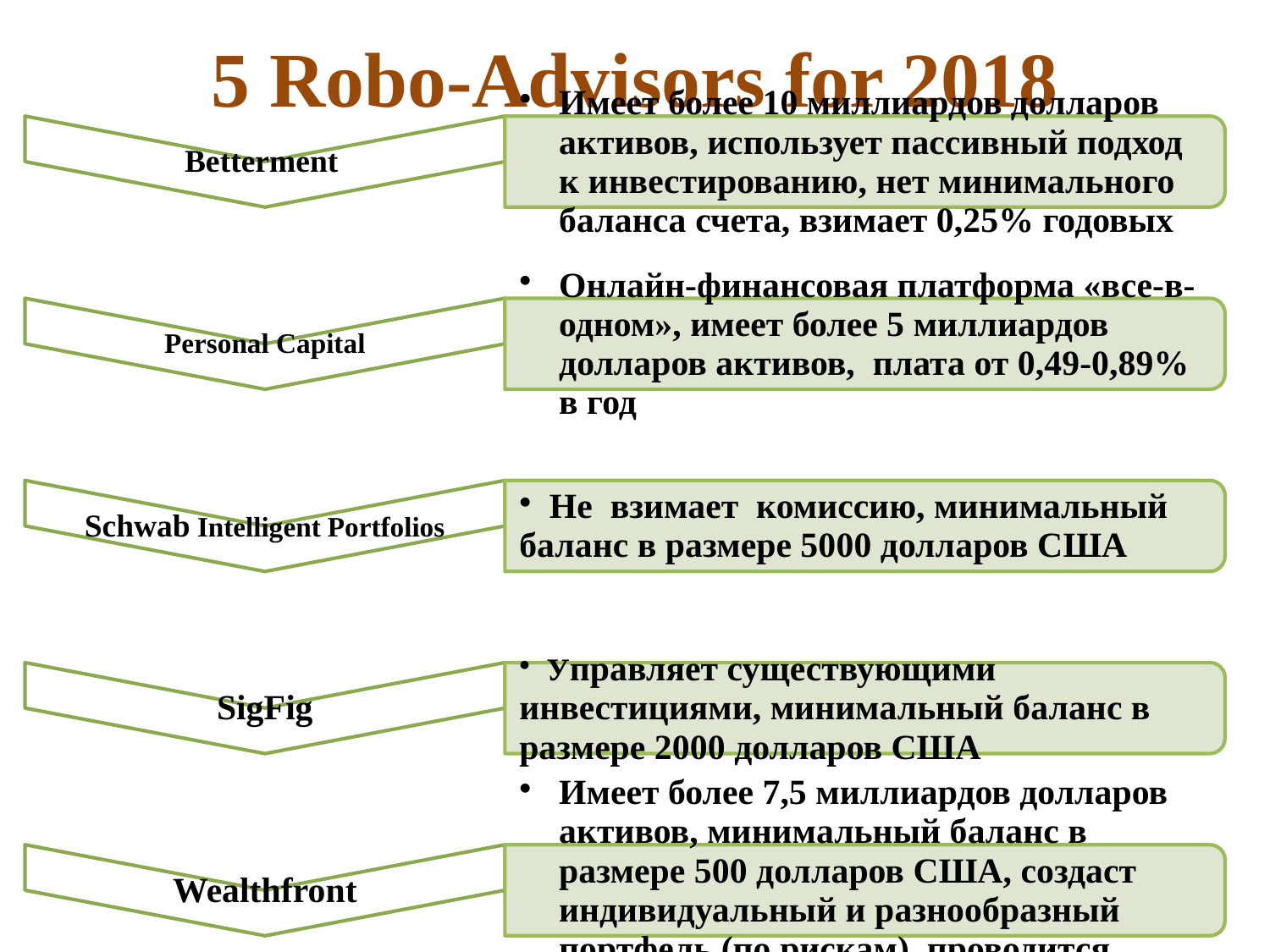

# 5 Robo-Advisors for 2018
Personal Capital
Онлайн-финансовая платформа «все-в-одном», имеет более 5 миллиардов долларов активов,  плата от 0,49-0,89% в год
Schwab Intelligent Portfolios
  Не  взимает  комиссию, минимальный баланс в размере 5000 долларов США
Betterment
SigFig
Wealthfront
  Управляет существующими инвестициями, минимальный баланс в размере 2000 долларов США

46